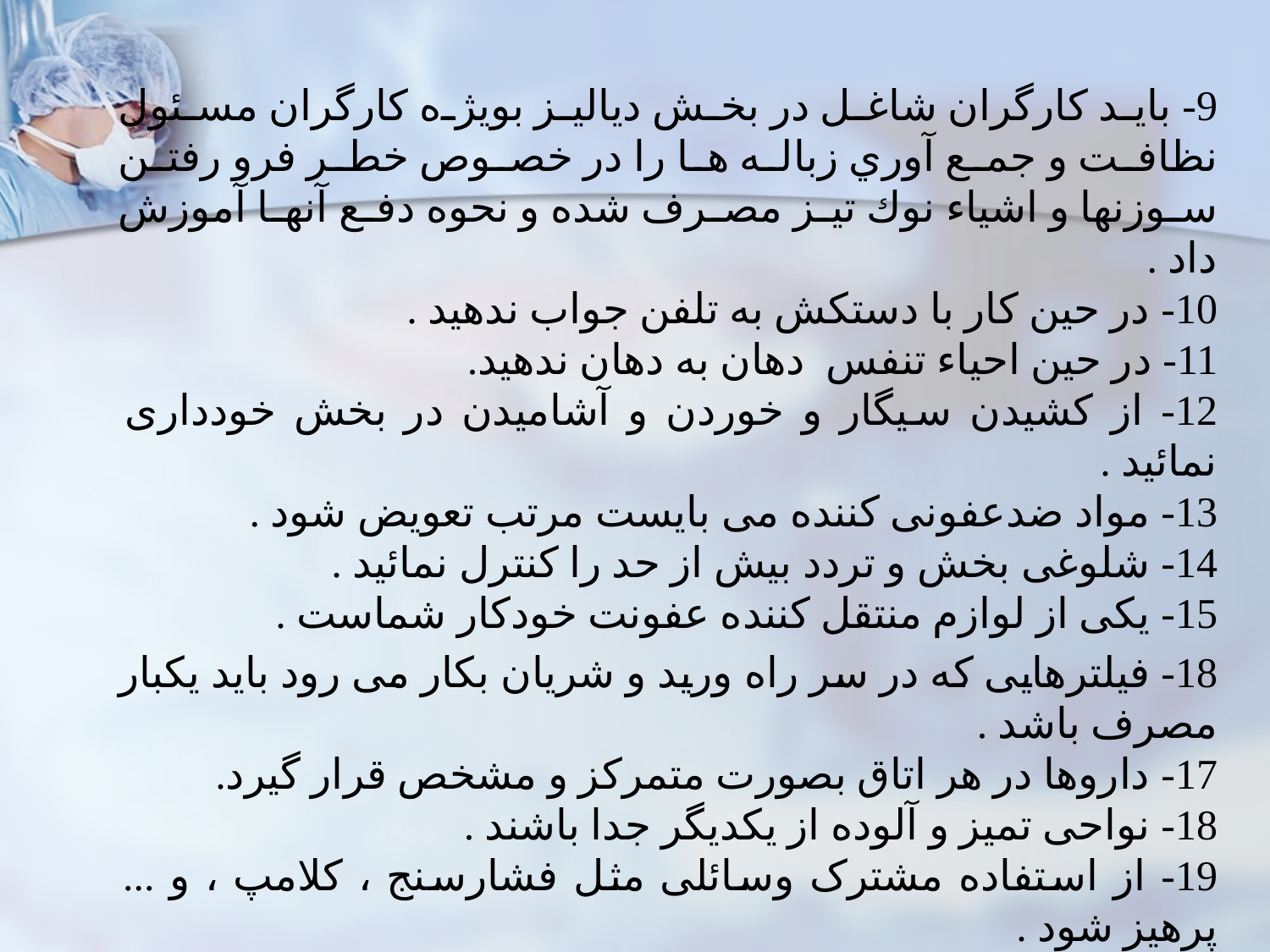

9- بايد كارگران شاغل در بخش دياليز بويژه كارگران مسئول نظافت و جمع آوري زباله ها را در خصوص خطر فرو رفتن سوزنها و اشياء نوك تيز مصرف شده و نحوه دفع آنها آموزش داد .
10- در حین کار با دستکش به تلفن جواب ندهید .
11- در حین احیاء تنفس  دهان به دهان ندهید.
12- از کشیدن سیگار و خوردن و آشامیدن در بخش خودداری نمائید .
13- مواد ضدعفونی کننده می بایست مرتب تعویض شود .
14- شلوغی بخش و تردد بیش از حد را کنترل نمائید .
15- یکی از لوازم منتقل کننده عفونت خودکار شماست .
18- فیلترهایی که در سر راه ورید و شریان بکار می رود باید یکبار مصرف باشد .
17- داروها در هر اتاق بصورت متمرکز و مشخص قرار گیرد.
18- نواحی تمیز و آلوده از یکدیگر جدا باشند .
19- از استفاده مشترک وسائلی مثل فشارسنج ، کلامپ ، و ... پرهیز شود .
20- از دستکش مشترک برای بیماران استفاده نشود .